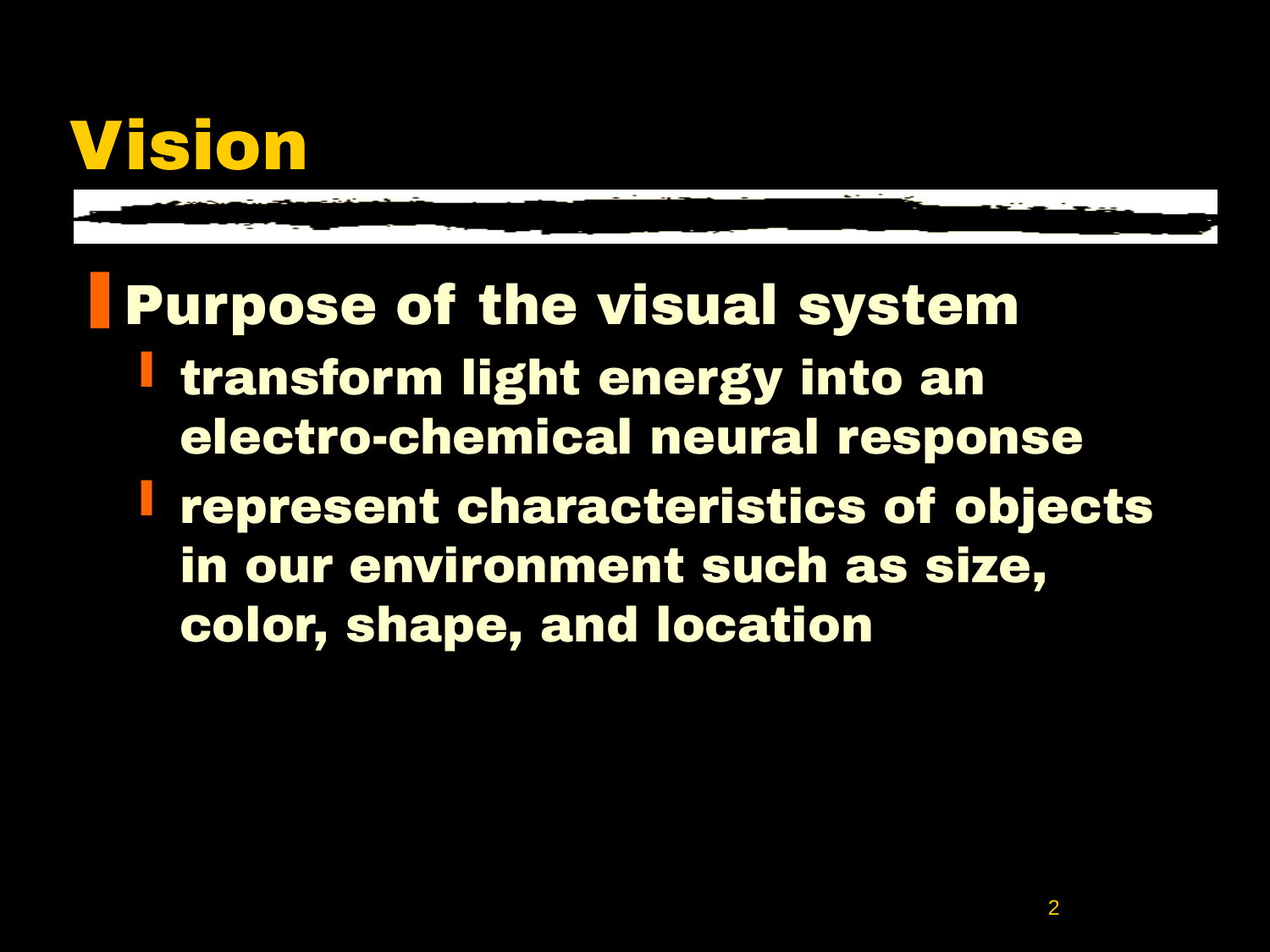

# Vision
Purpose of the visual system
transform light energy into an electro-chemical neural response
represent characteristics of objects in our environment such as size, color, shape, and location